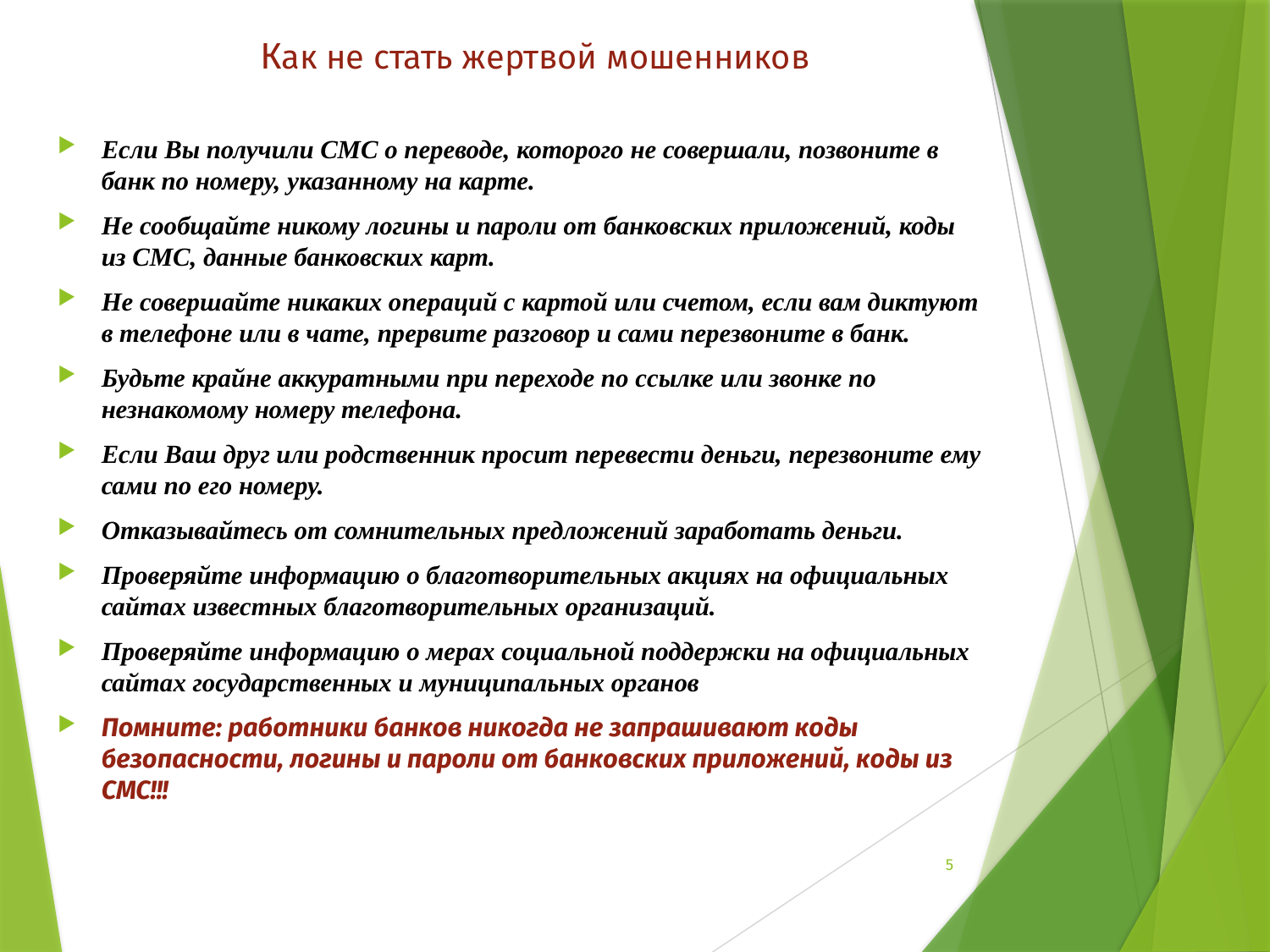

# Как не стать жертвой мошенников
Если Вы получили СМС о переводе, которого не совершали, позвоните в банк по номеру, указанному на карте.
Не сообщайте никому логины и пароли от банковских приложений, коды из СМС, данные банковских карт.
Не совершайте никаких операций с картой или счетом, если вам диктуют в телефоне или в чате, прервите разговор и сами перезвоните в банк.
Будьте крайне аккуратными при переходе по ссылке или звонке по незнакомому номеру телефона.
Если Ваш друг или родственник просит перевести деньги, перезвоните ему сами по его номеру.
Отказывайтесь от сомнительных предложений заработать деньги.
Проверяйте информацию о благотворительных акциях на официальных сайтах известных благотворительных организаций.
Проверяйте информацию о мерах социальной поддержки на официальных сайтах государственных и муниципальных органов
Помните: работники банков никогда не запрашивают коды безопасности, логины и пароли от банковских приложений, коды из СМС!!!

5